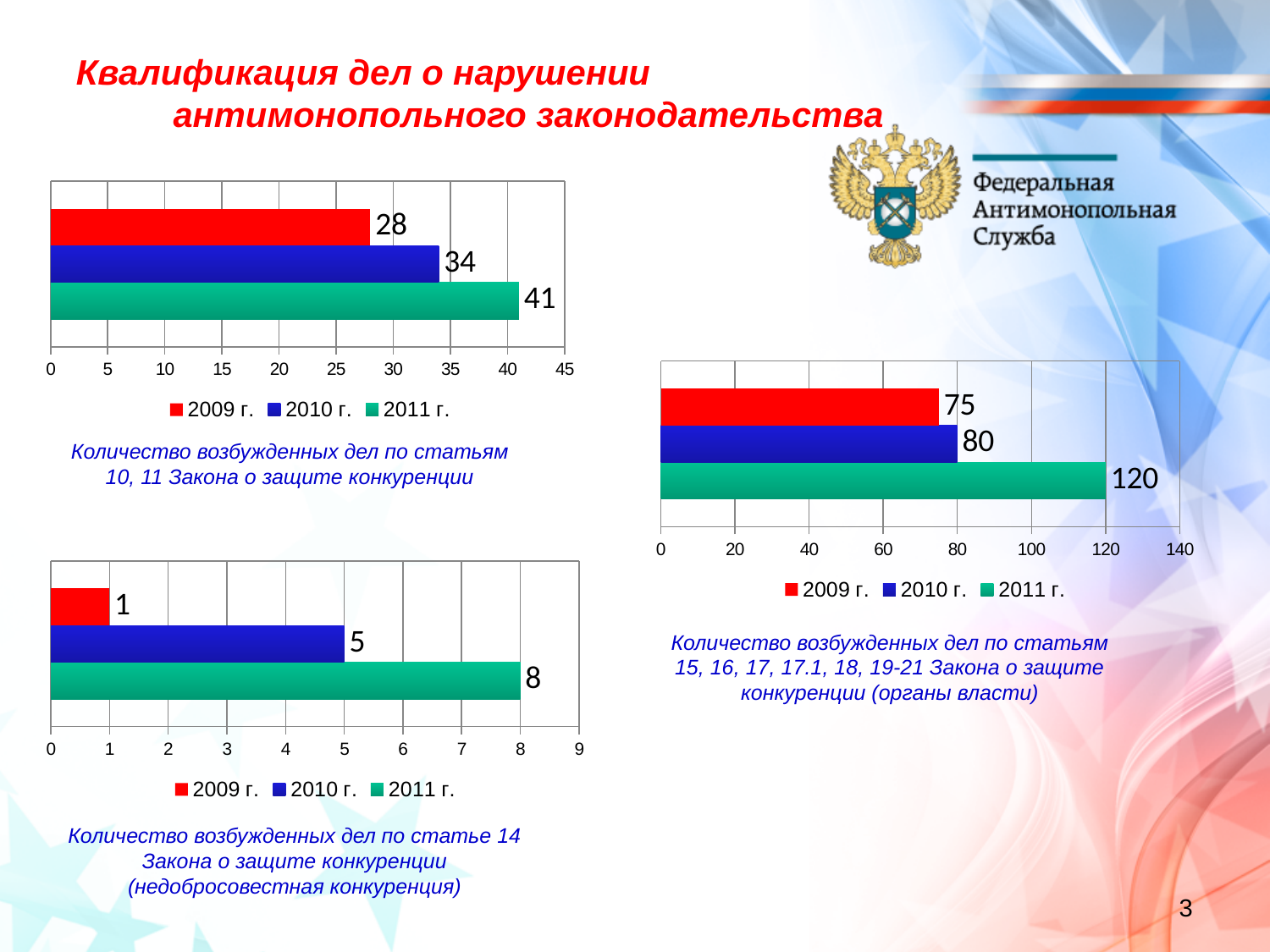

Квалификация дел о нарушении
          антимонопольного законодательства

### Chart

| Category | 2011 г. | 2010 г. | 2009 г. |
|---|---|---|---|
| Категория 1 | 41.0 | 34.0 | 28.0 |

### Chart

| Category | 2011 г. | 2010 г. | 2009 г. |
|---|---|---|---|
| Категория 1 | 120.0 | 80.0 | 75.0 |
Количество возбужденных дел по статьям 10, 11 Закона о защите конкуренции

### Chart

| Category | 2011 г. | 2010 г. | 2009 г. |
|---|---|---|---|
| Категория 1 | 8.0 | 5.0 | 1.0 |
Количество возбужденных дел по статьям 15, 16, 17, 17.1, 18, 19-21 Закона о защите конкуренции (органы власти)
Количество возбужденных дел по статье 14 Закона о защите конкуренции (недобросовестная конкуренция)
3